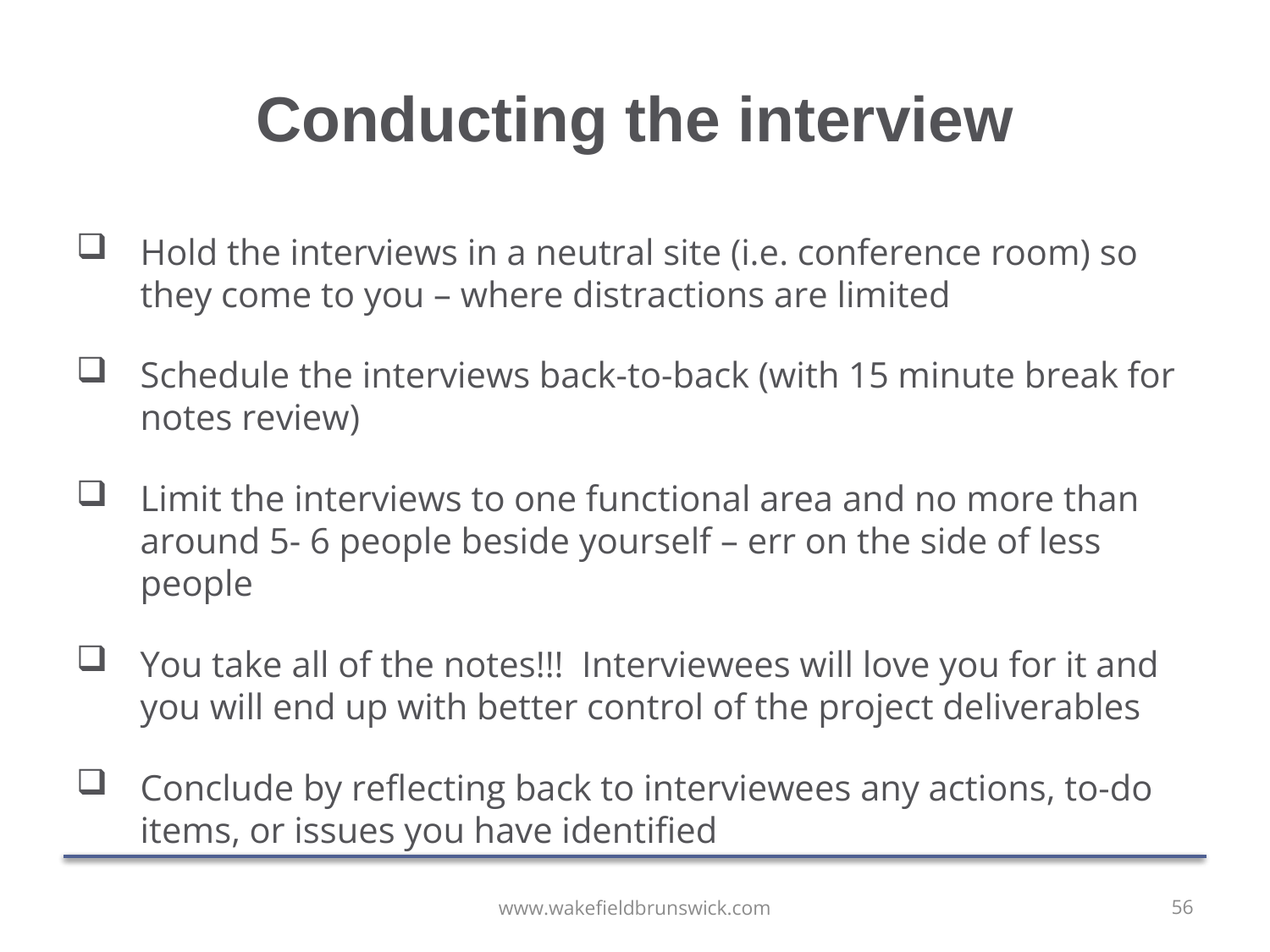

# Conducting the interview
Hold the interviews in a neutral site (i.e. conference room) so they come to you – where distractions are limited
Schedule the interviews back-to-back (with 15 minute break for notes review)
Limit the interviews to one functional area and no more than around 5- 6 people beside yourself – err on the side of less people
You take all of the notes!!!  Interviewees will love you for it and you will end up with better control of the project deliverables
Conclude by reflecting back to interviewees any actions, to-do items, or issues you have identified
www.wakefieldbrunswick.com
56